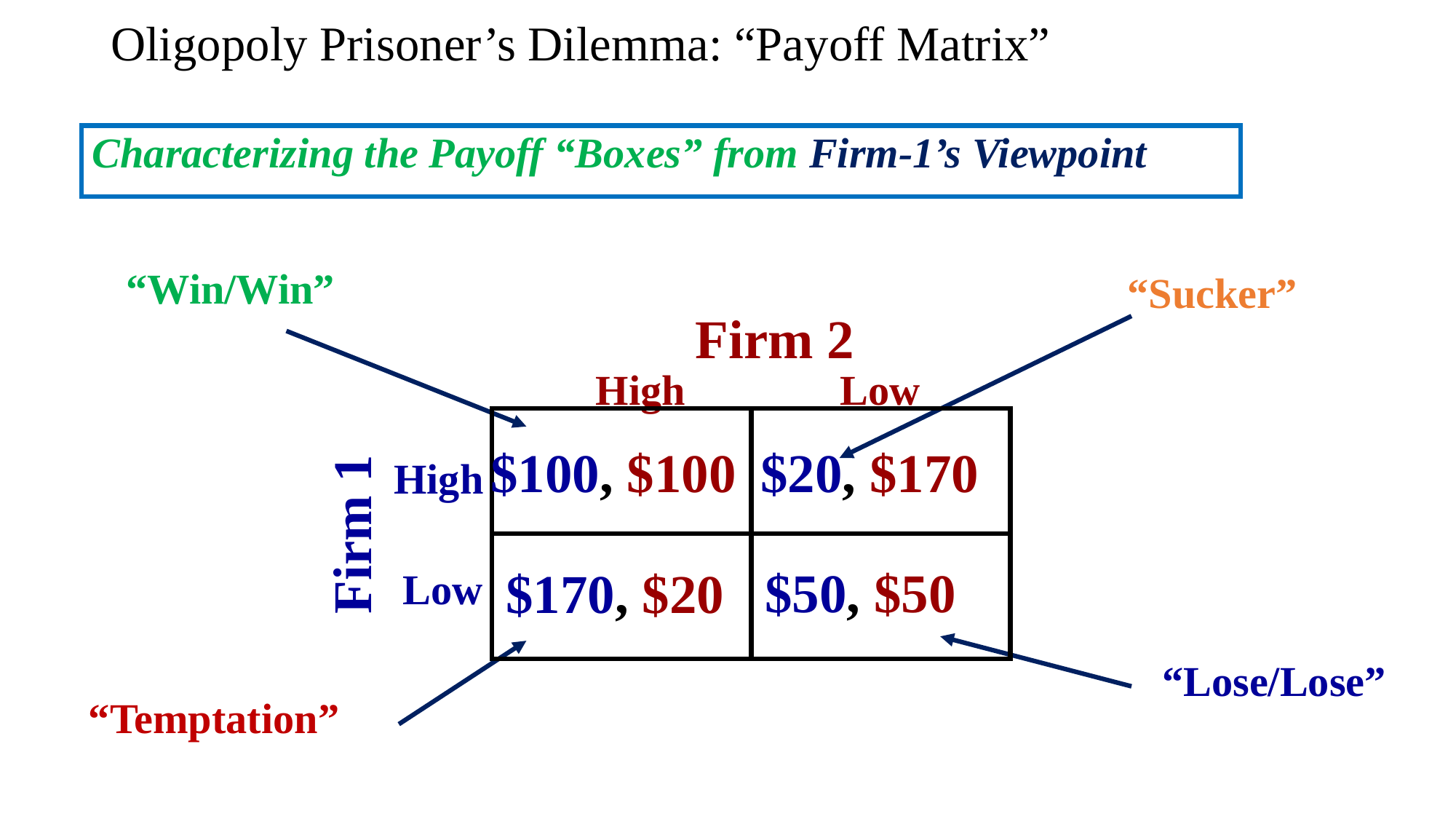

Oligopoly Prisoner’s Dilemma: “Payoff Matrix”
Characterizing the Payoff “Boxes” from Firm-1’s Viewpoint
“Win/Win”
“Sucker”
Firm 2
High
Low

High
Firm 1
Low
“Lose/Lose”
“Temptation”
$100, $100
$20, $170
$50, $50
$170, $20